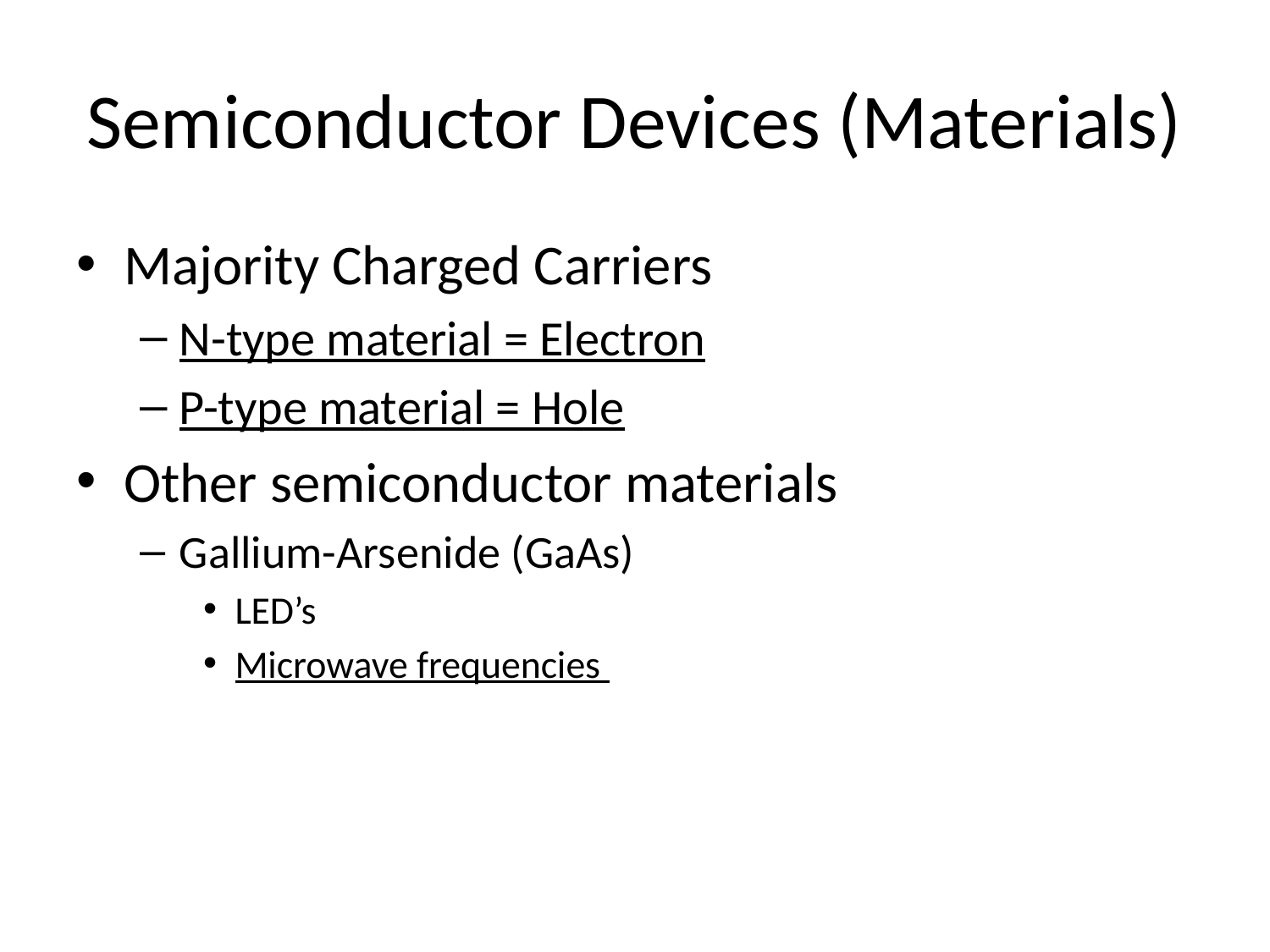

# Semiconductor Devices (Materials)
Majority Charged Carriers
N-type material = Electron
P-type material = Hole
Other semiconductor materials
Gallium-Arsenide (GaAs)
LED’s
Microwave frequencies